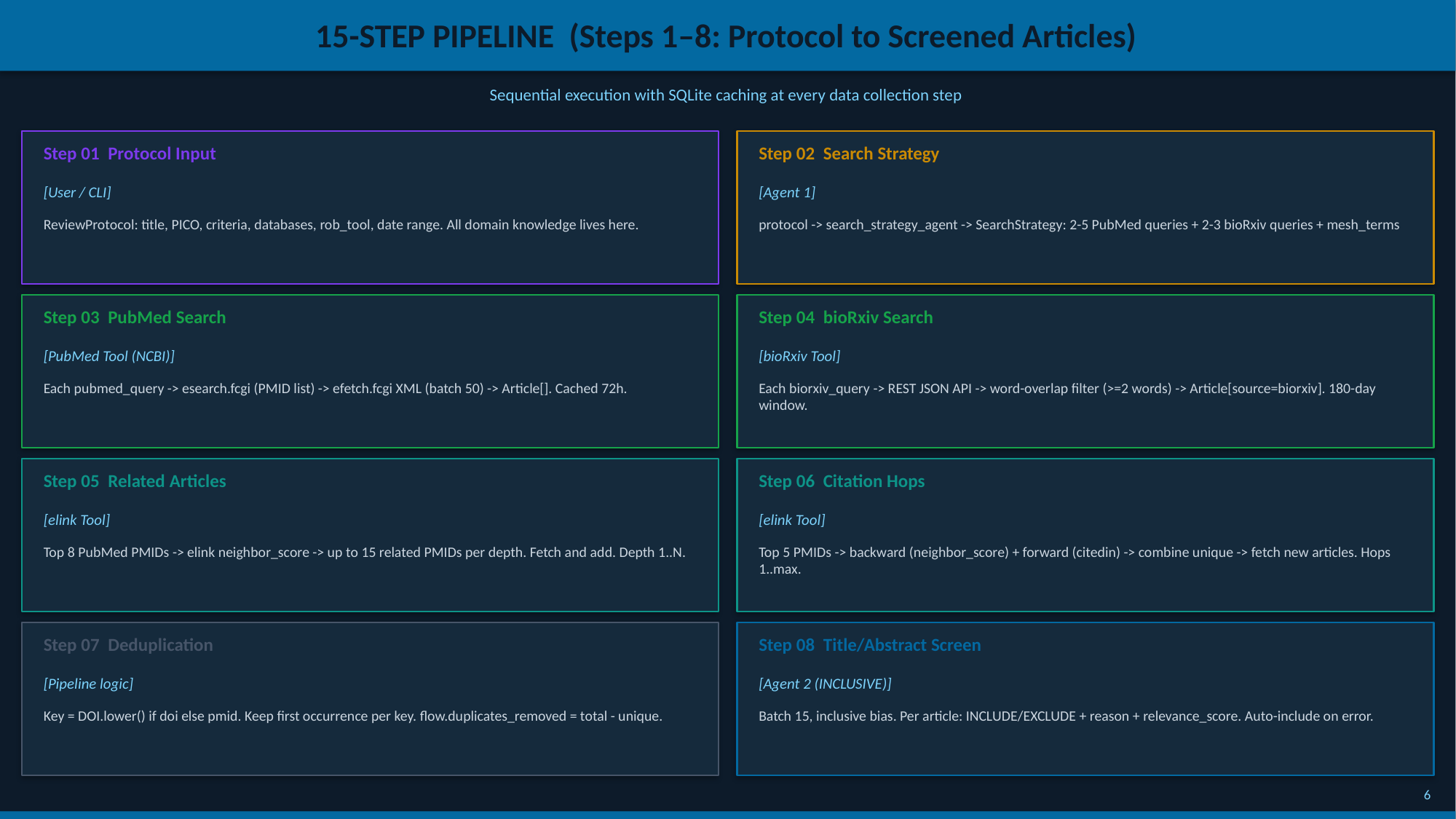

15-STEP PIPELINE  (Steps 1–8: Protocol to Screened Articles)
Sequential execution with SQLite caching at every data collection step

Step 01  Protocol Input
Step 02  Search Strategy
[User / CLI]
[Agent 1]
ReviewProtocol: title, PICO, criteria, databases, rob_tool, date range. All domain knowledge lives here.
protocol -> search_strategy_agent -> SearchStrategy: 2-5 PubMed queries + 2-3 bioRxiv queries + mesh_terms

Step 03  PubMed Search
Step 04  bioRxiv Search
[PubMed Tool (NCBI)]
[bioRxiv Tool]
Each pubmed_query -> esearch.fcgi (PMID list) -> efetch.fcgi XML (batch 50) -> Article[]. Cached 72h.
Each biorxiv_query -> REST JSON API -> word-overlap filter (>=2 words) -> Article[source=biorxiv]. 180-day window.

Step 05  Related Articles
Step 06  Citation Hops
[elink Tool]
[elink Tool]
Top 8 PubMed PMIDs -> elink neighbor_score -> up to 15 related PMIDs per depth. Fetch and add. Depth 1..N.
Top 5 PMIDs -> backward (neighbor_score) + forward (citedin) -> combine unique -> fetch new articles. Hops 1..max.

Step 07  Deduplication
Step 08  Title/Abstract Screen
[Pipeline logic]
[Agent 2 (INCLUSIVE)]
Key = DOI.lower() if doi else pmid. Keep first occurrence per key. flow.duplicates_removed = total - unique.
Batch 15, inclusive bias. Per article: INCLUDE/EXCLUDE + reason + relevance_score. Auto-include on error.
6